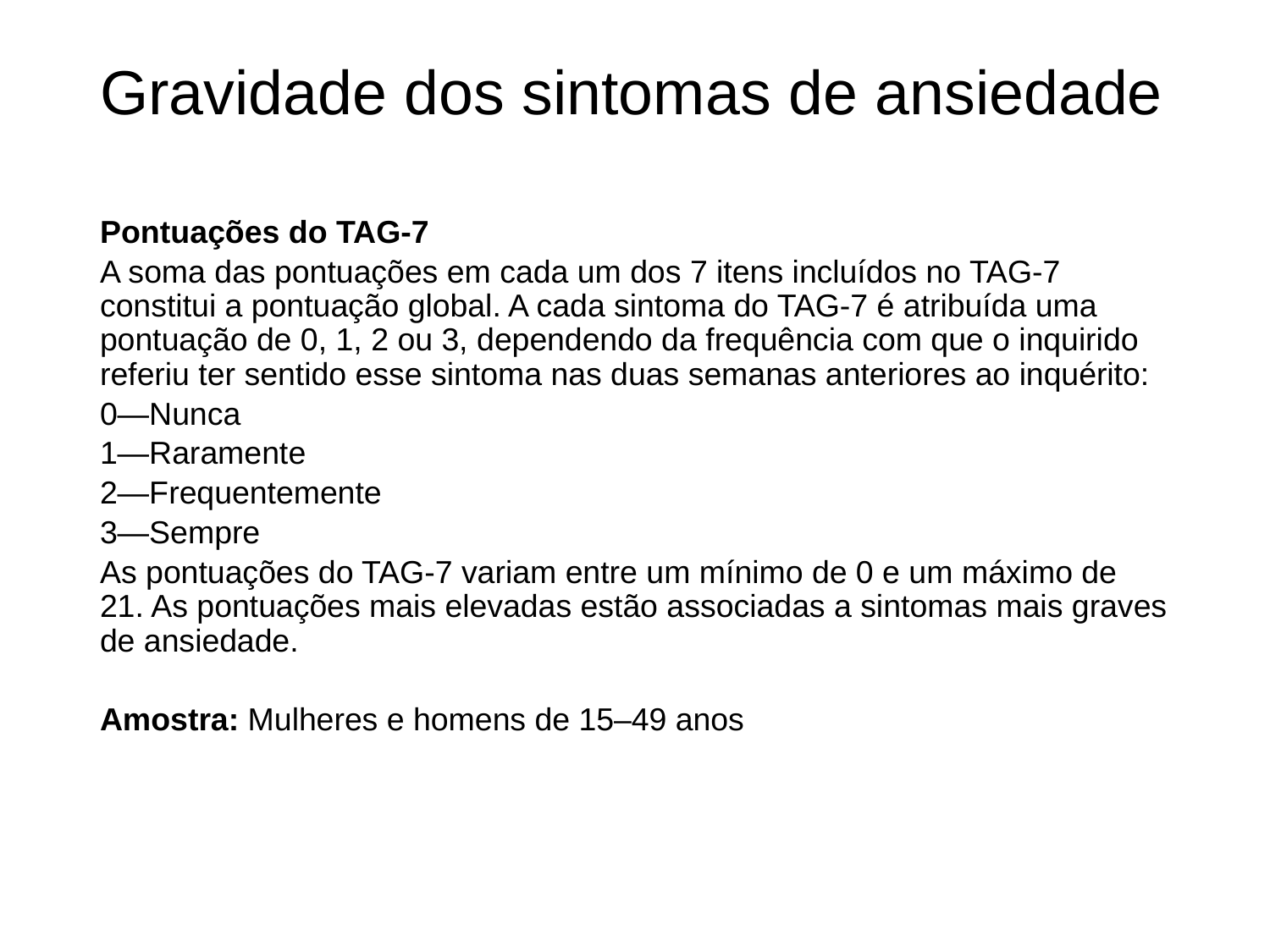

# Gravidade dos sintomas de ansiedade
Pontuações do TAG-7
A soma das pontuações em cada um dos 7 itens incluídos no TAG-7 constitui a pontuação global. A cada sintoma do TAG-7 é atribuída uma pontuação de 0, 1, 2 ou 3, dependendo da frequência com que o inquirido referiu ter sentido esse sintoma nas duas semanas anteriores ao inquérito:
0—Nunca
1—Raramente
2—Frequentemente
3—Sempre
As pontuações do TAG-7 variam entre um mínimo de 0 e um máximo de 21. As pontuações mais elevadas estão associadas a sintomas mais graves de ansiedade.

Amostra: Mulheres e homens de 15–49 anos